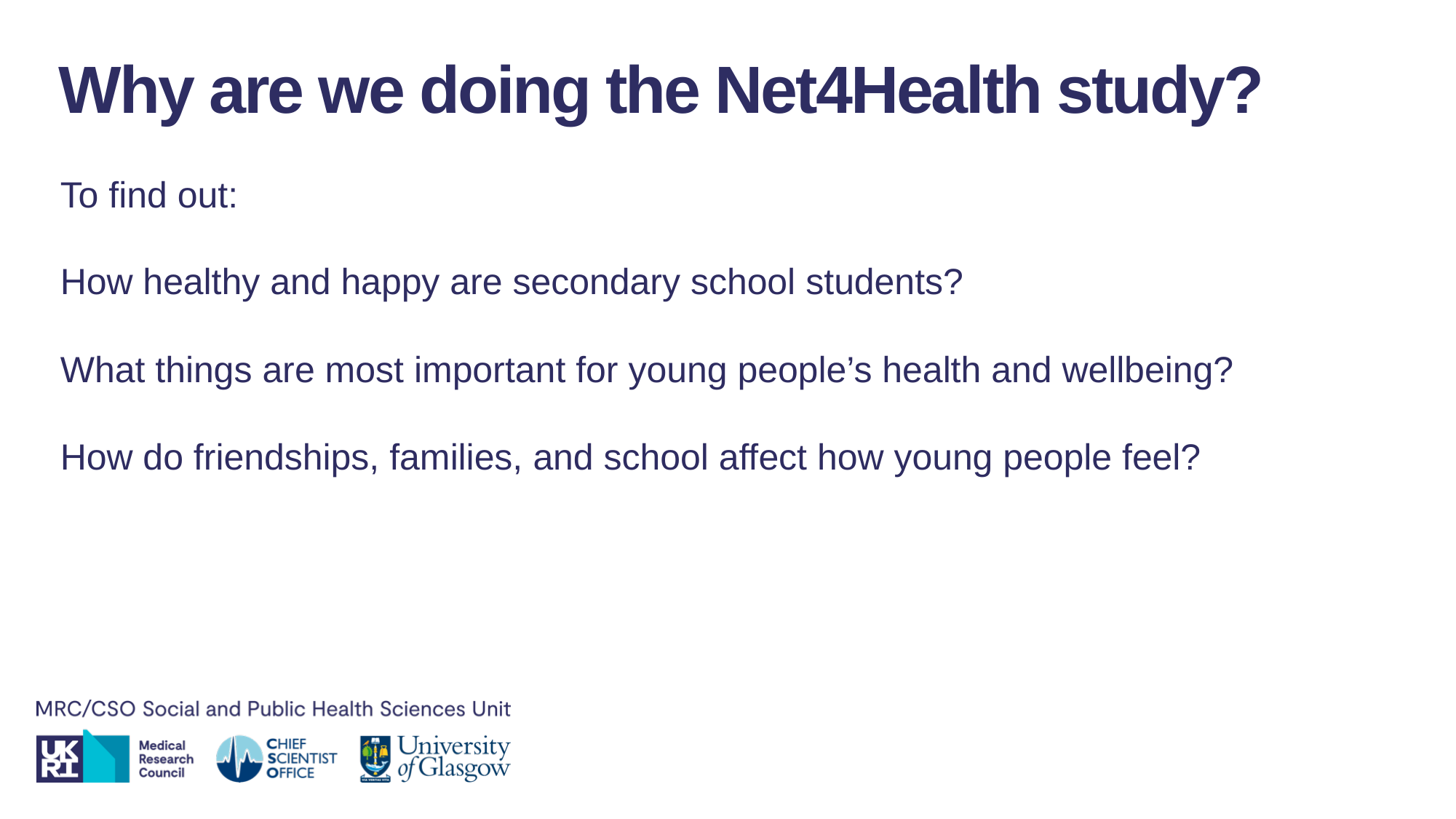

Why are we doing the Net4Health study?
To find out:

How healthy and happy are secondary school students?

What things are most important for young people’s health and wellbeing?

How do friendships, families, and school affect how young people feel?